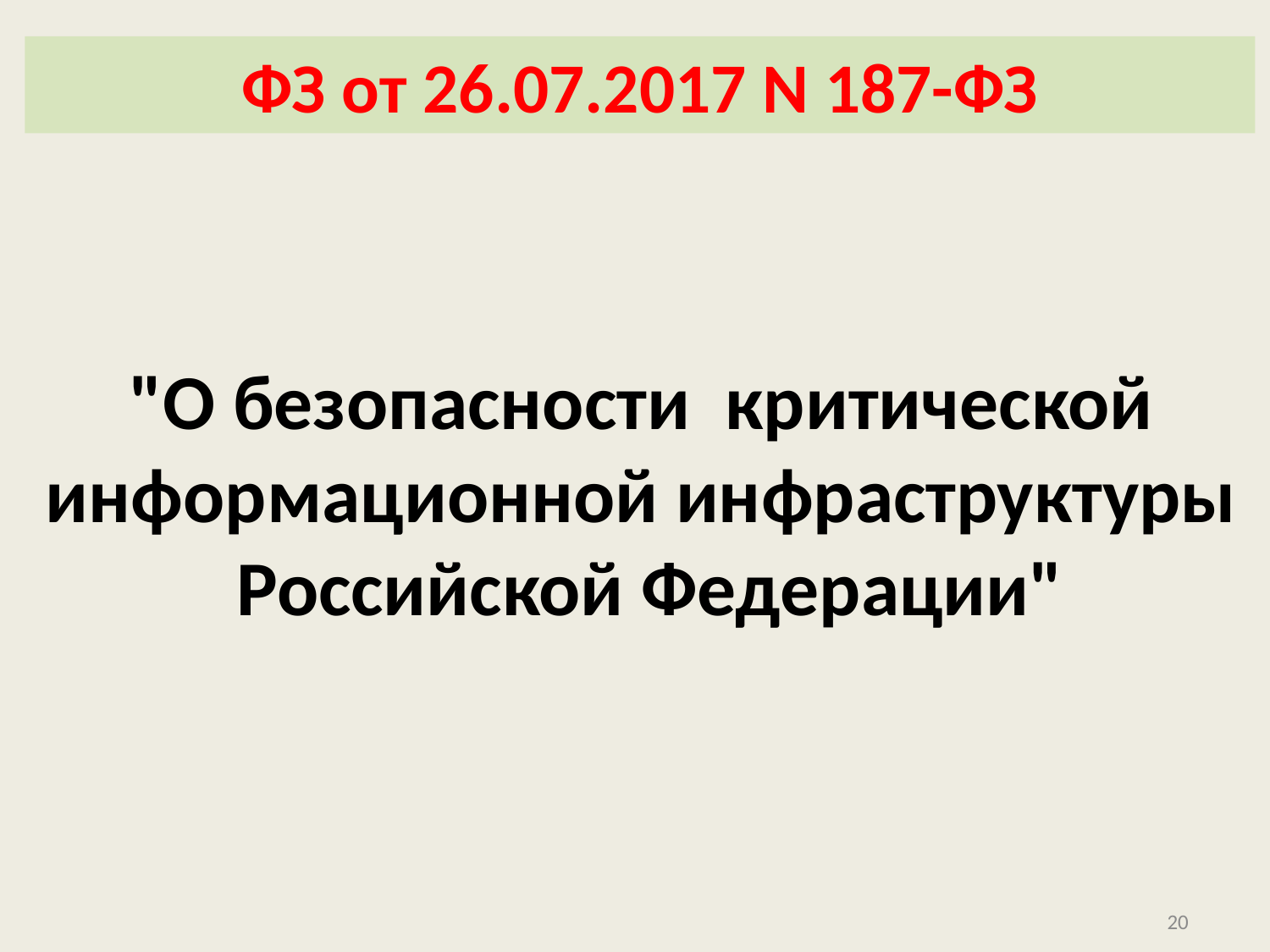

ФЗ от 26.07.2017 N 187-ФЗ
"О безопасности  критической
информационной инфраструктуры
Российской Федерации"
20